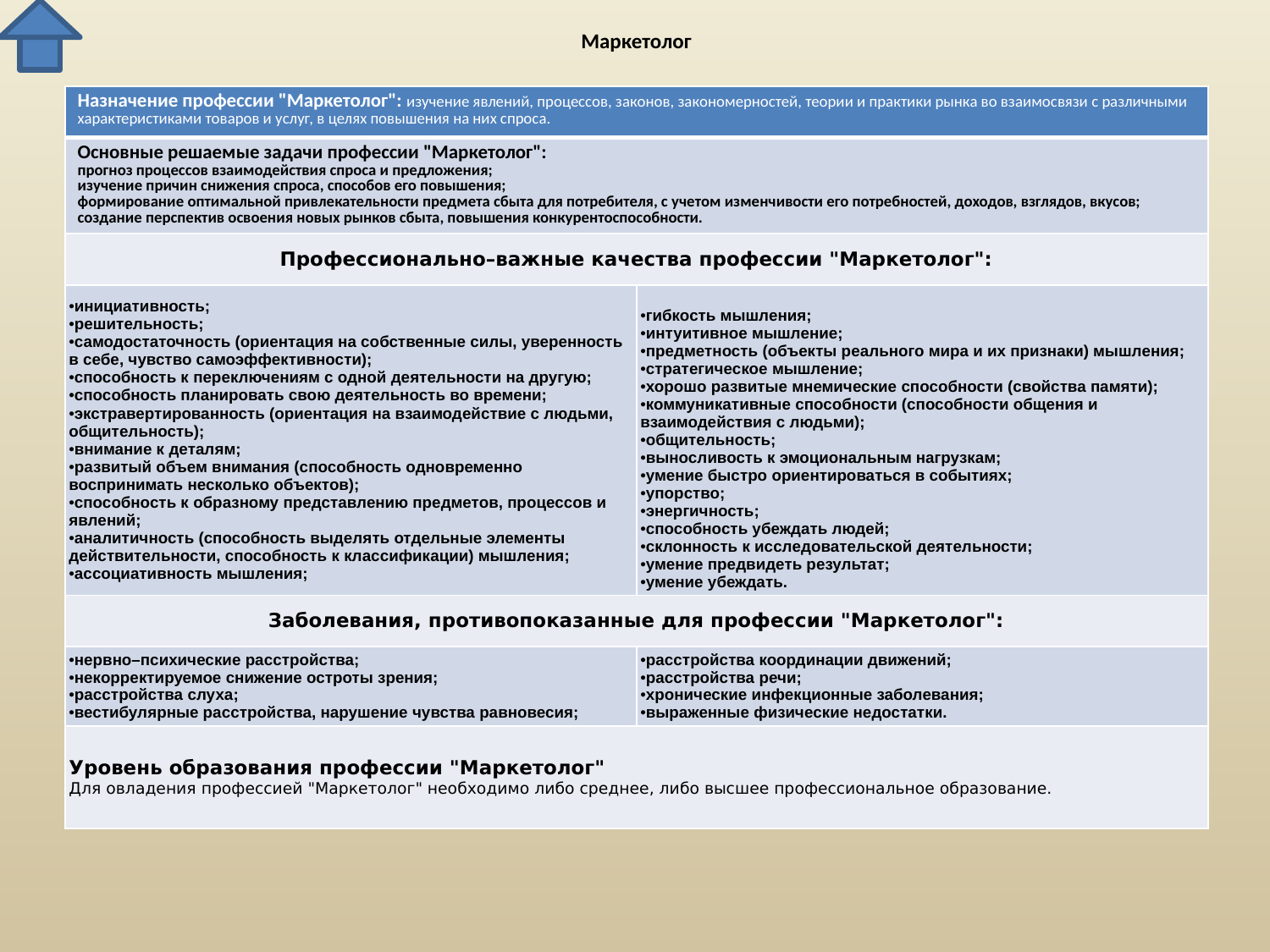

# Маркетолог
| Назначение профессии "Маркетолог": изучение явлений, процессов, законов, закономерностей, теории и практики рынка во взаимосвязи с различными характеристиками товаров и услуг, в целях повышения на них спроса. |  |
| --- | --- |
| Основные решаемые задачи профессии "Маркетолог": прогноз процессов взаимодействия спроса и предложения; изучение причин снижения спроса, способов его повышения; формирование оптимальной привлекательности предмета сбыта для потребителя, с учетом изменчивости его потребностей, доходов, взглядов, вкусов; создание перспектив освоения новых рынков сбыта, повышения конкурентоспособности. |  |
| Профессионально–важные качества профессии "Маркетолог": |  |
| инициативность; решительность; самодостаточность (ориентация на собственные силы, уверенность в себе, чувство самоэффективности); способность к переключениям с одной деятельности на другую; способность планировать свою деятельность во времени; экстравертированность (ориентация на взаимодействие с людьми, общительность); внимание к деталям; развитый объем внимания (способность одновременно воспринимать несколько объектов); способность к образному представлению предметов, процессов и явлений; аналитичность (способность выделять отдельные элементы действительности, способность к классификации) мышления; ассоциативность мышления; | гибкость мышления; интуитивное мышление; предметность (объекты реального мира и их признаки) мышления; стратегическое мышление; хорошо развитые мнемические способности (свойства памяти); коммуникативные способности (способности общения и взаимодействия с людьми); общительность; выносливость к эмоциональным нагрузкам; умение быстро ориентироваться в событиях; упорство; энергичность; способность убеждать людей; склонность к исследовательской деятельности; умение предвидеть результат; умение убеждать. |
| Заболевания, противопоказанные для профессии "Маркетолог": |  |
| нервно–психические расстройства; некорректируемое снижение остроты зрения; расстройства слуха; вестибулярные расстройства, нарушение чувства равновесия; | расстройства координации движений; расстройства речи; хронические инфекционные заболевания; выраженные физические недостатки. |
| Уровень образования профессии "Маркетолог" Для овладения профессией "Маркетолог" необходимо либо среднее, либо высшее профессиональное образование. |  |